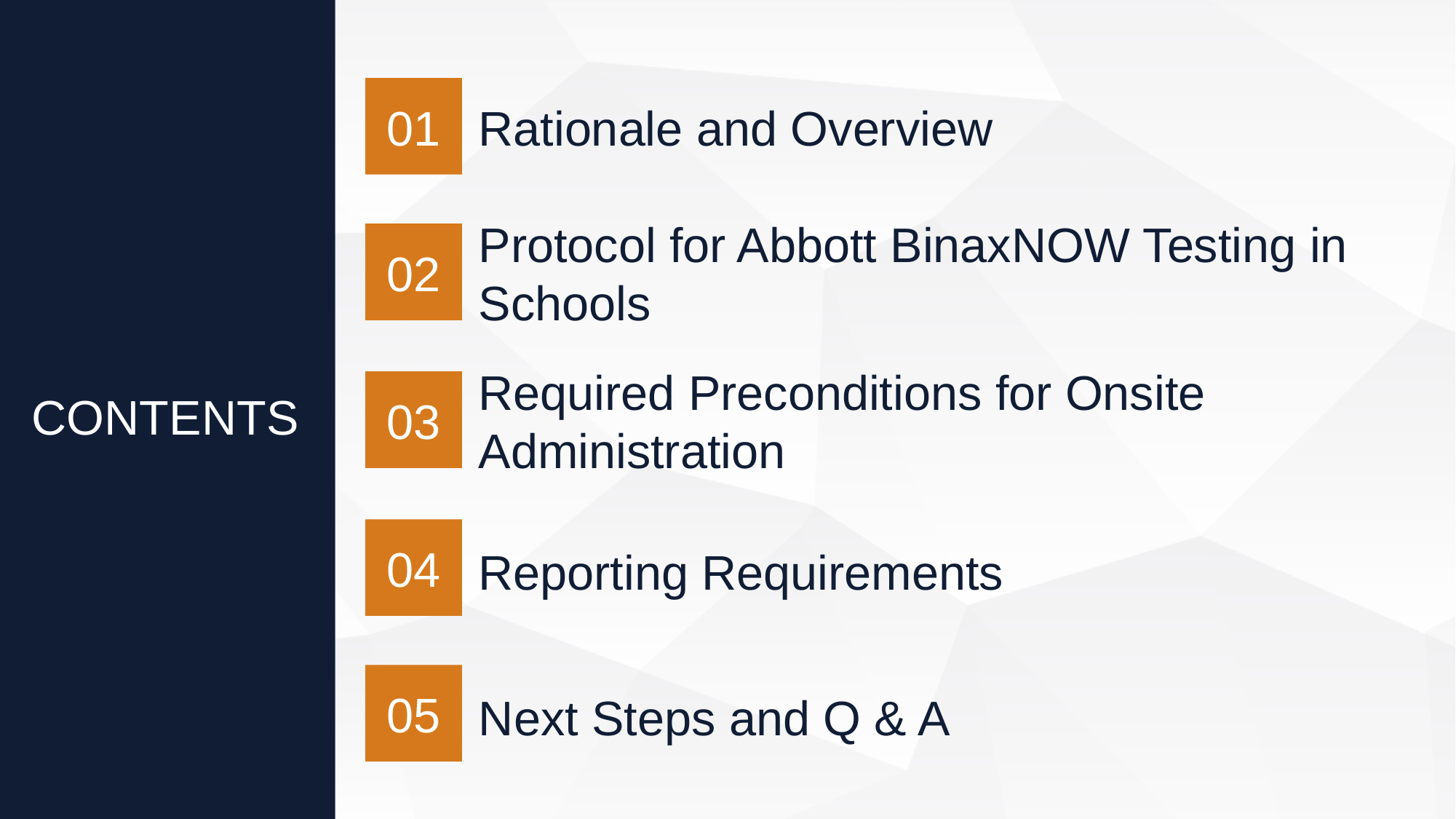

Content
01
Rationale and Overview
02
Protocol for Abbott BinaxNOW Testing in Schools
03
Required Preconditions for Onsite Administration
CONTENTS
04
Reporting Requirements
05
Next Steps and Q & A